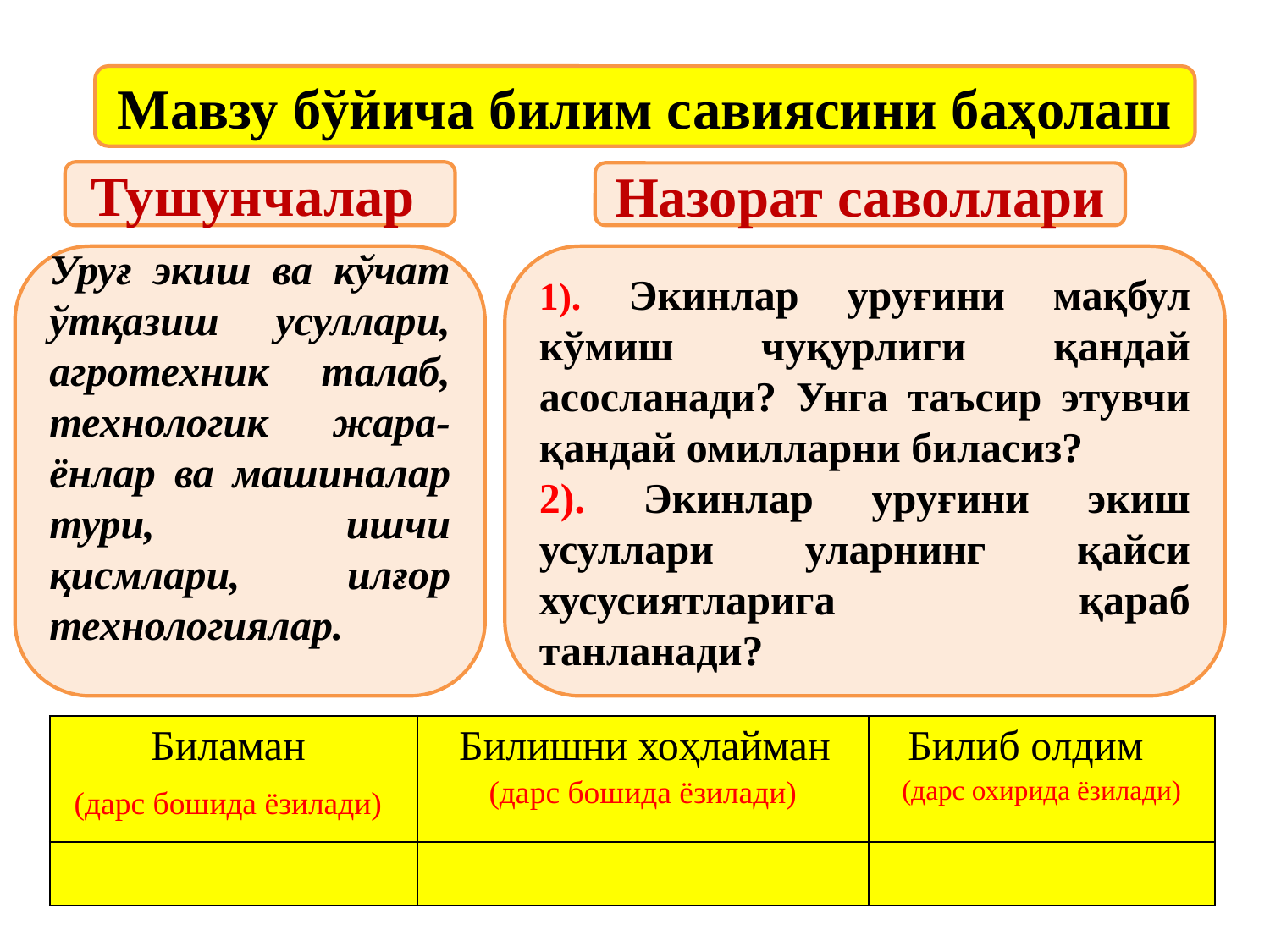

Мавзу бўйича билим савиясини баҳолаш
Тушунчалар
Назорат саволлари
Уруғ экиш ва кўчат ўтқазиш усуллари, агротехник талаб, технологик жара-ёнлар ва машиналар тури, ишчи қисмлари, илғор технологиялар.

1). Экинлар уруғини мақбул кўмиш чуқурлиги қандай асосланади? Унга таъсир этувчи қандай омилларни биласиз?
2). Экинлар уруғини экиш усуллари уларнинг қайси хусусиятларига қараб танланади?
| Биламан (дарс бошида ёзилади) | Билишни хоҳлайман (дарс бошида ёзилади) | Билиб олдим (дарс охирида ёзилади) |
| --- | --- | --- |
|  |  |  |